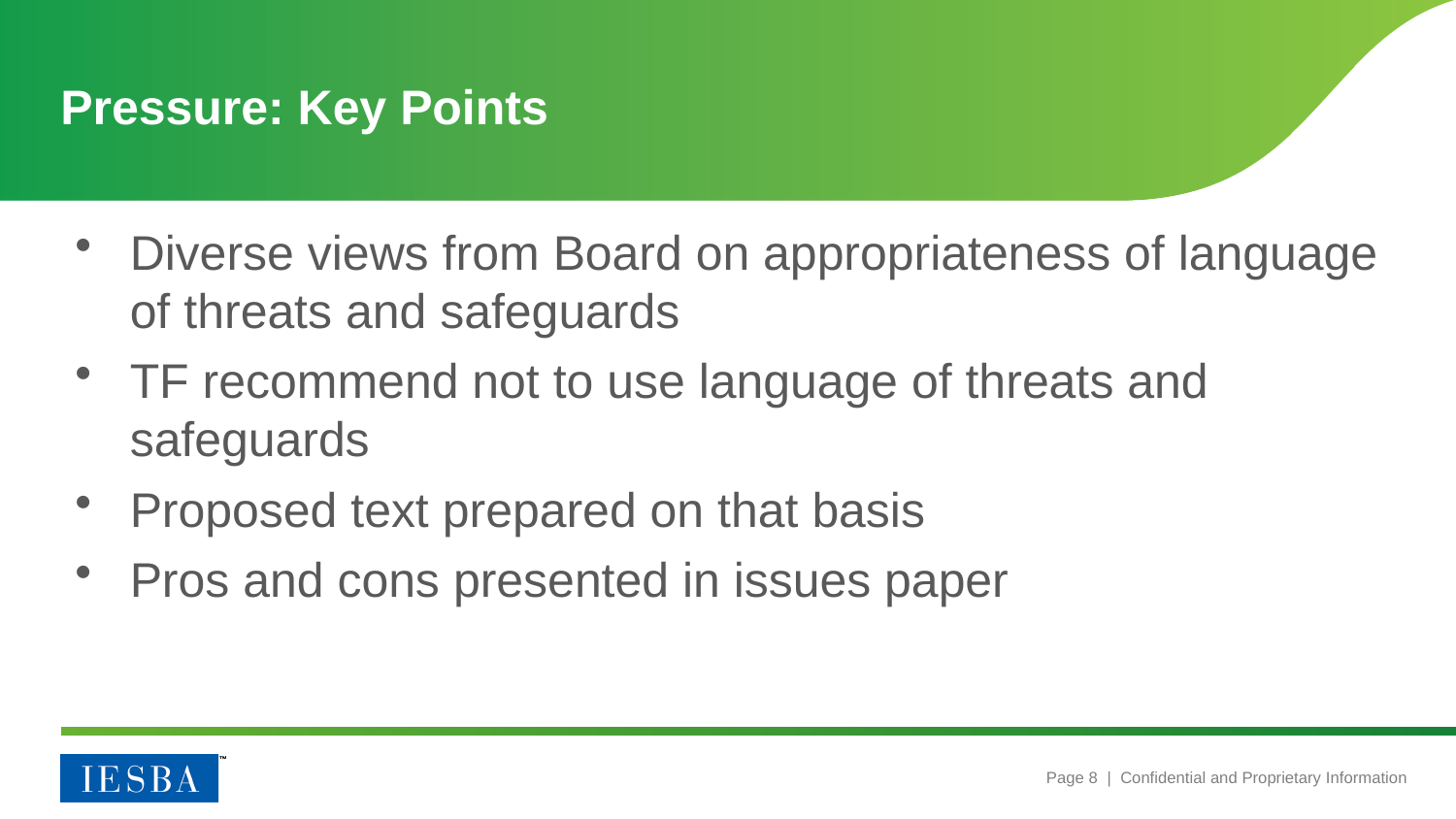

# Pressure: Key Points
Diverse views from Board on appropriateness of language of threats and safeguards
TF recommend not to use language of threats and safeguards
Proposed text prepared on that basis
Pros and cons presented in issues paper